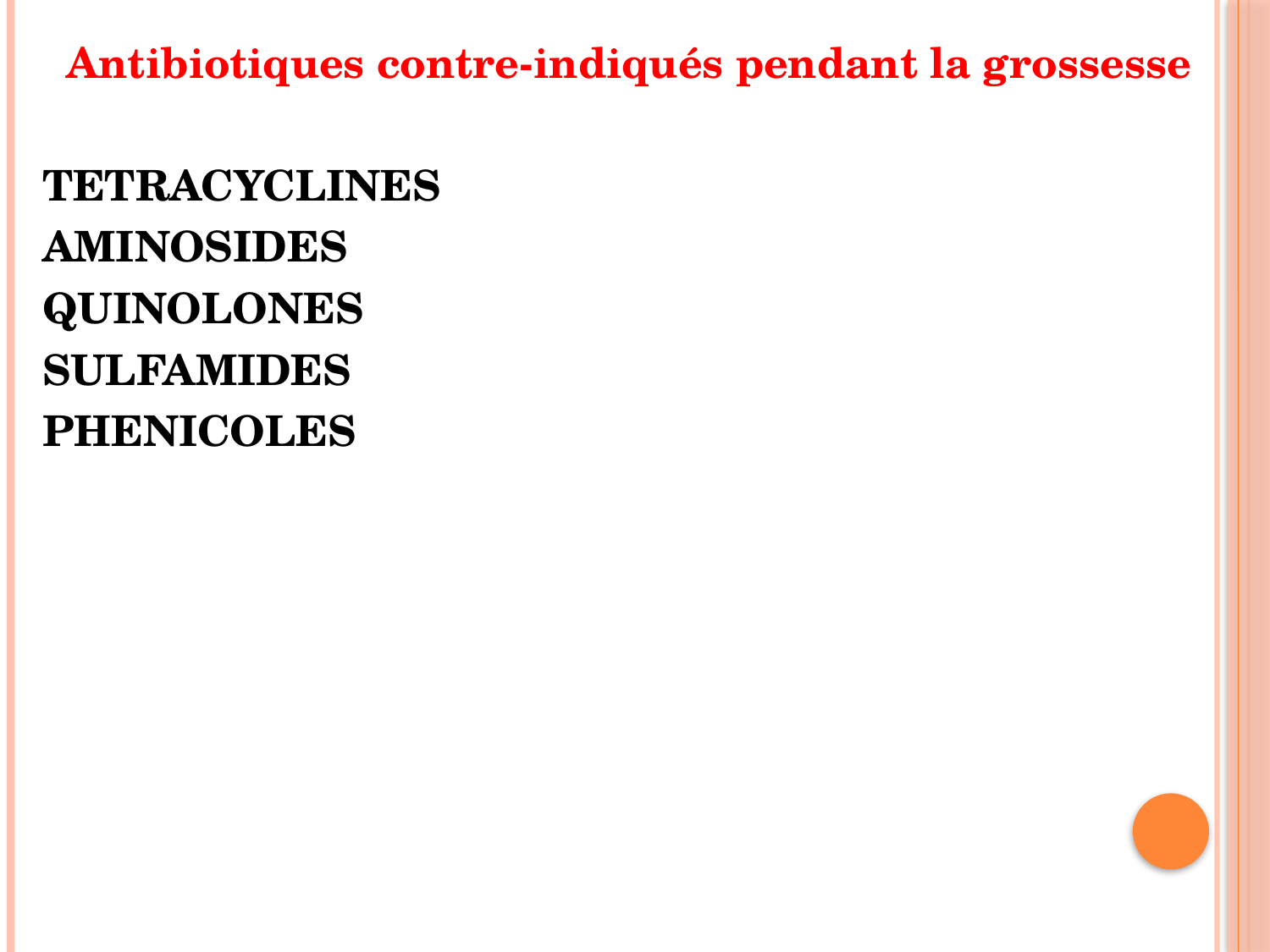

Antibiotiques contre-indiqués pendant la grossesse

TETRACYCLINES
AMINOSIDES
QUINOLONES
SULFAMIDES
PHENICOLES